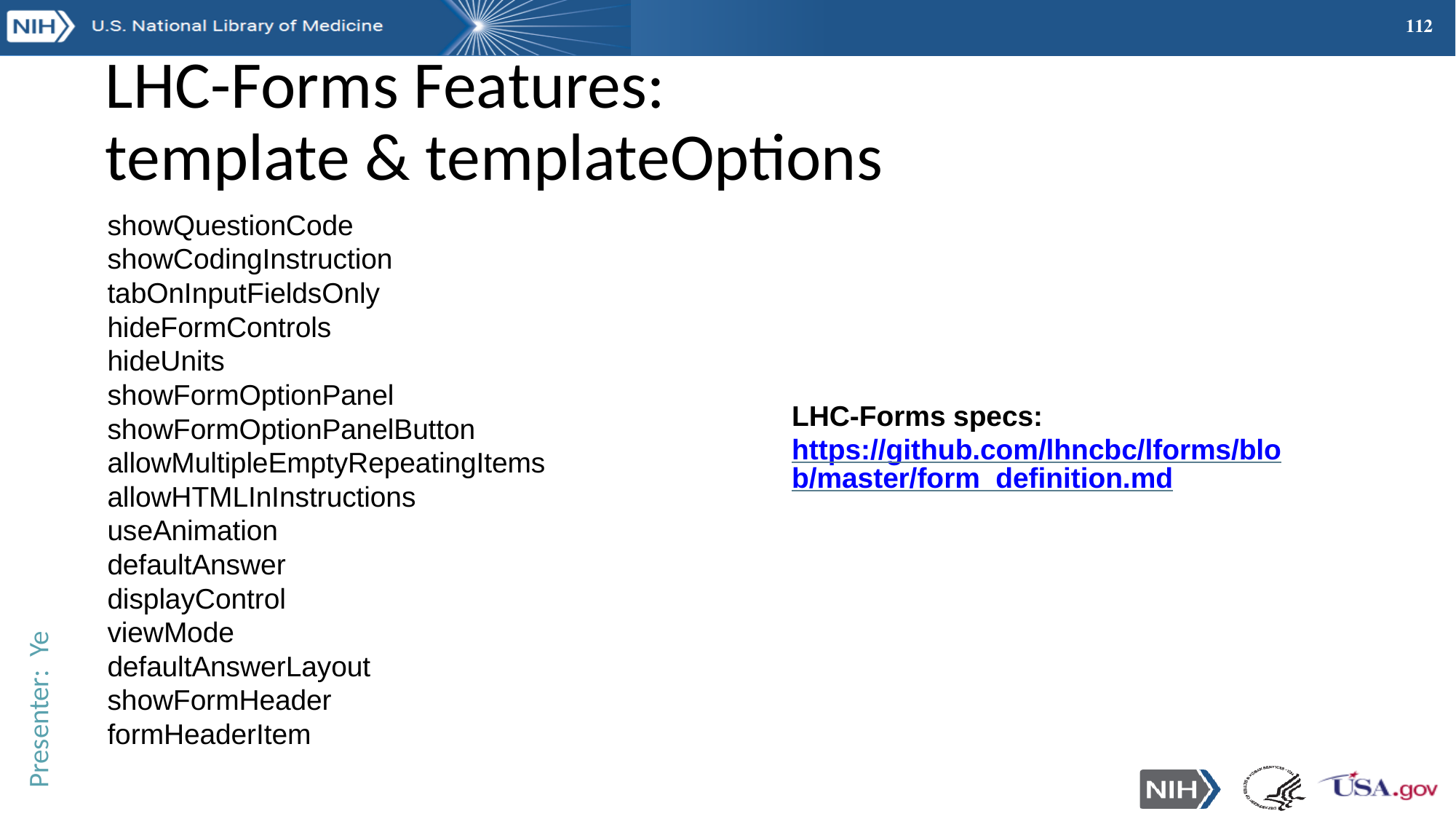

# LHC-Forms Features: template & templateOptions
showQuestionCode
showCodingInstruction
tabOnInputFieldsOnly
hideFormControls
hideUnits
showFormOptionPanel
showFormOptionPanelButton
allowMultipleEmptyRepeatingItems
allowHTMLInInstructions
useAnimation
defaultAnswer
displayControl
viewMode
defaultAnswerLayout
showFormHeader
formHeaderItem
LHC-Forms specs: https://github.com/lhncbc/lforms/blob/master/form_definition.md
Presenter:  Ye